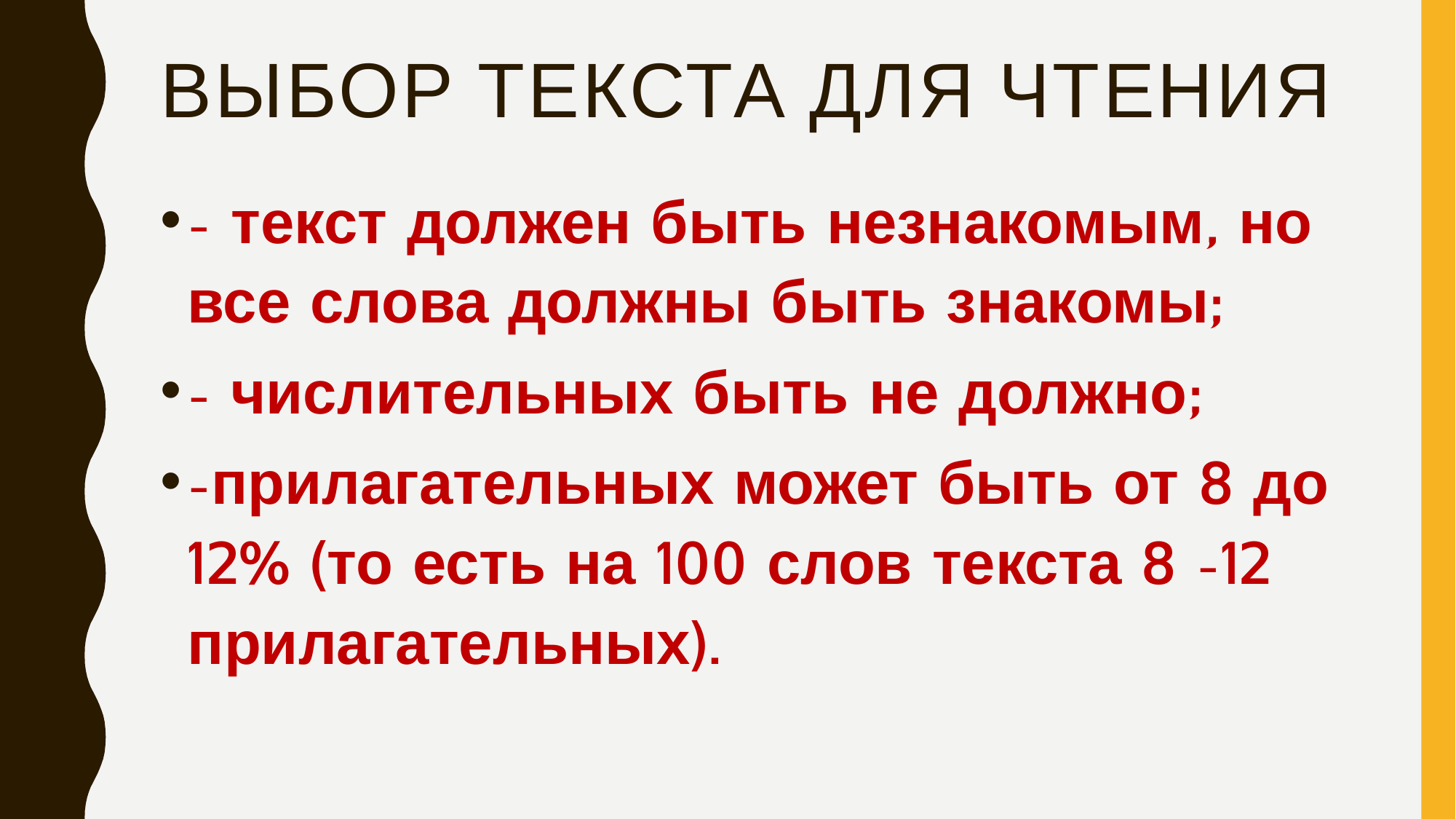

# выбор текста для чтения
- текст должен быть незнакомым, но все слова должны быть знакомы;
- числительных быть не должно;
-прилагательных может быть от 8 до 12% (то есть на 100 слов текста 8 -12 прилагательных).